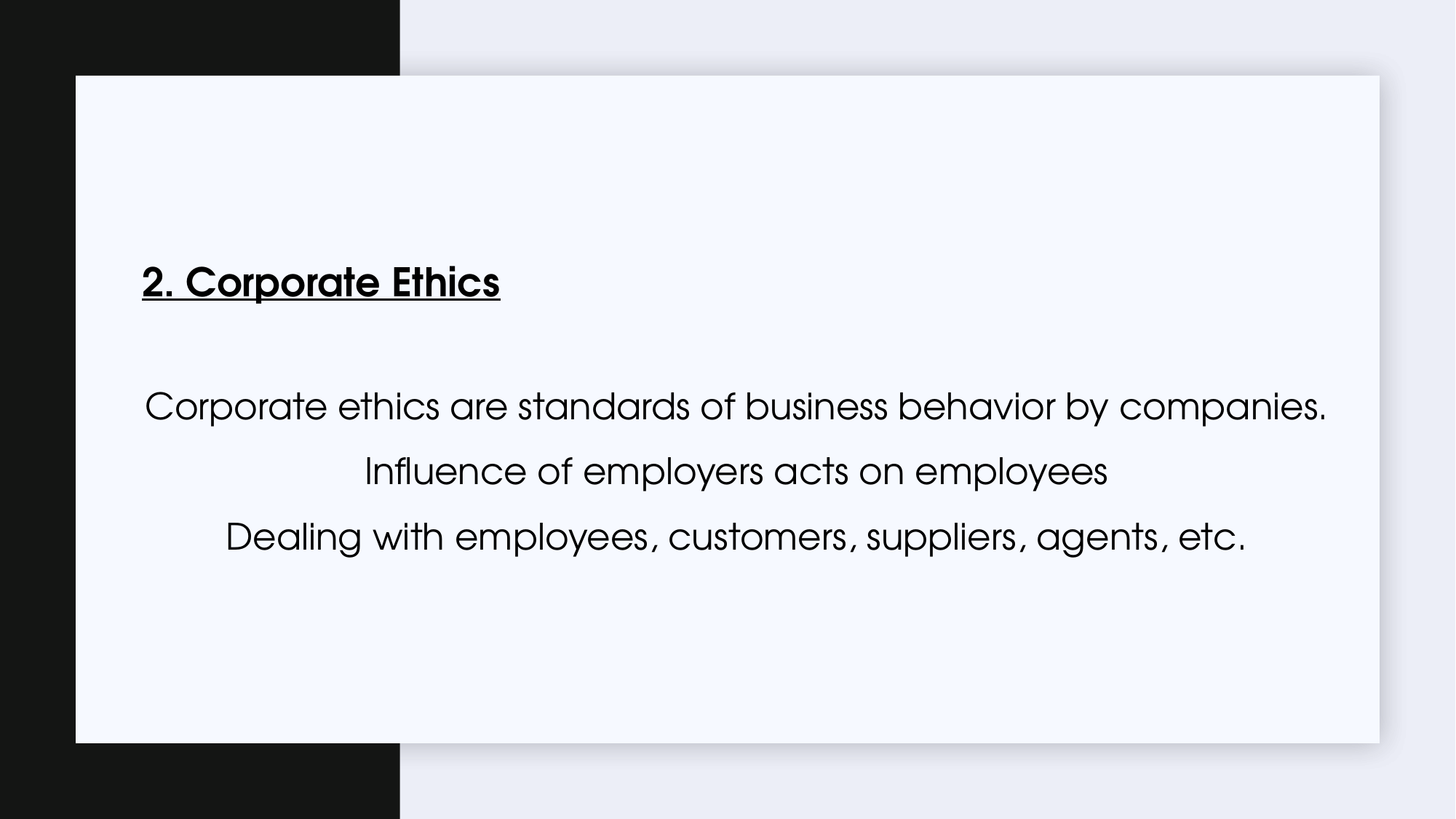

2. Corporate Ethics

Corporate ethics are standards of business behavior by companies.
Influence of employers acts on employees
Dealing with employees, customers, suppliers, agents, etc.